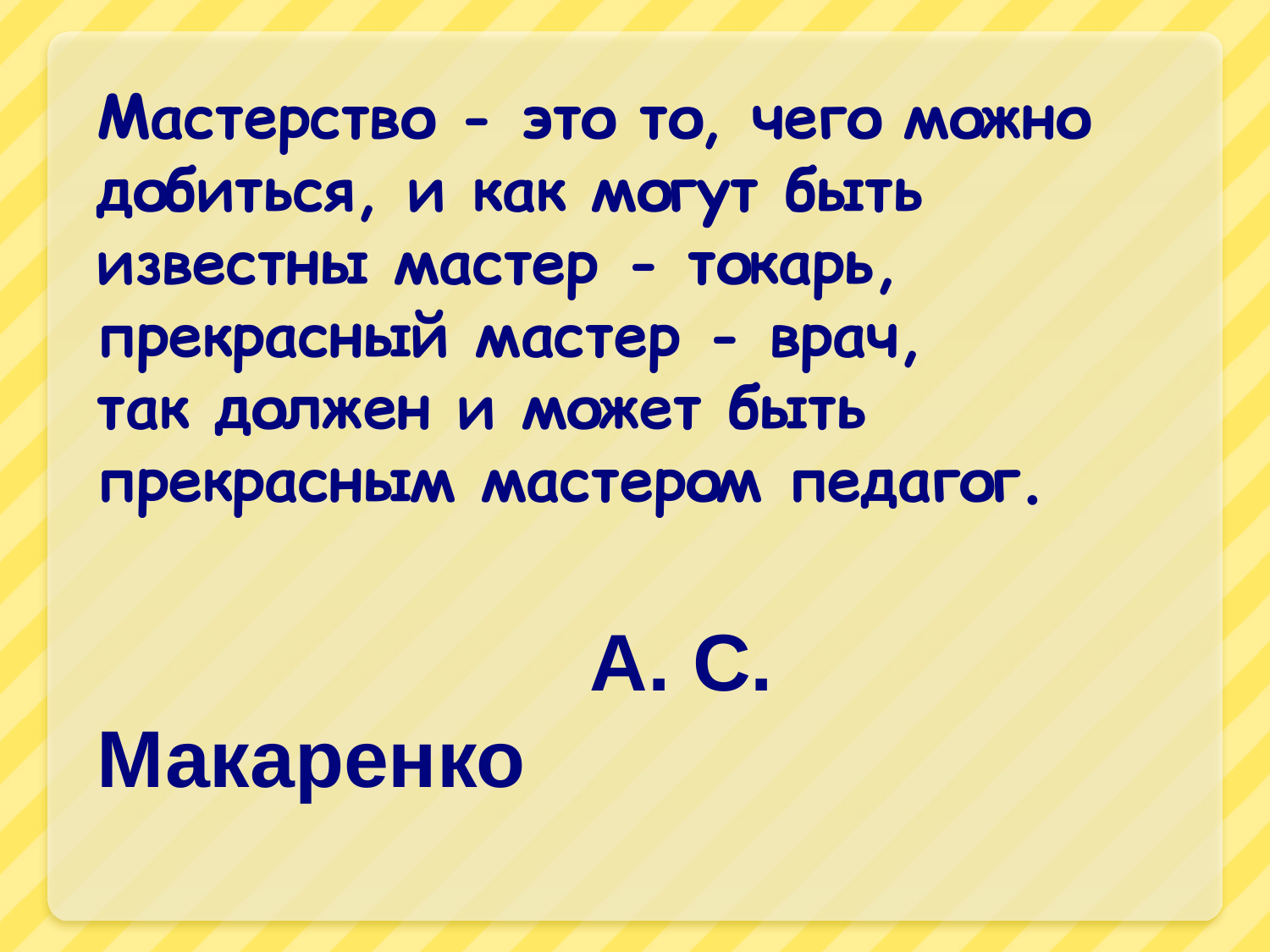

# Мастерство - это то, чего можно добиться, и как могут быть известны мастер - токарь, прекрасный мастер - врач, так должен и может быть прекрасным мастером педагог.                                                                         А. С. Макаренко